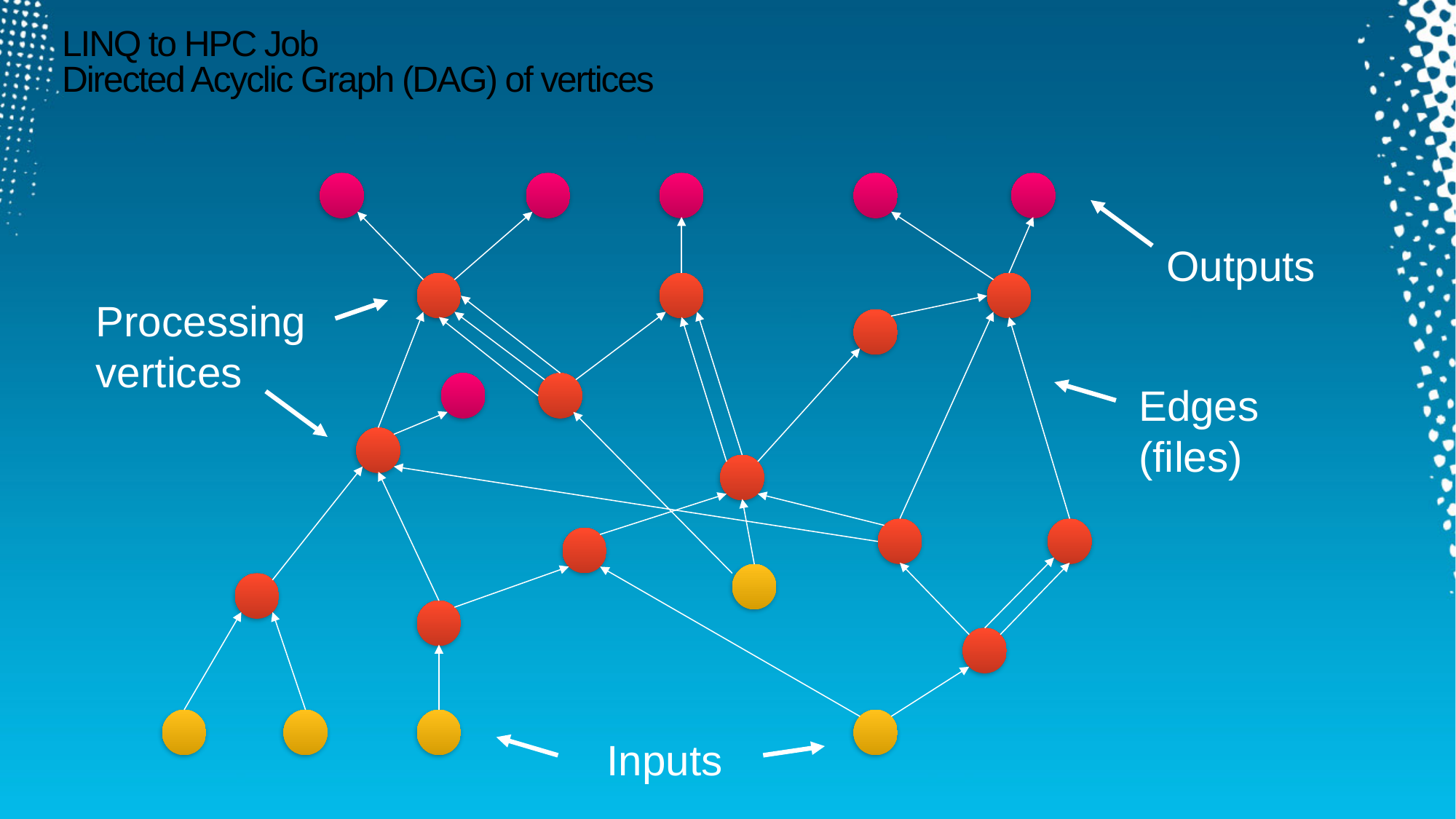

# LINQ to HPC Job Directed Acyclic Graph (DAG) of vertices

Outputs

Processing
vertices

Edges
(files)

Inputs